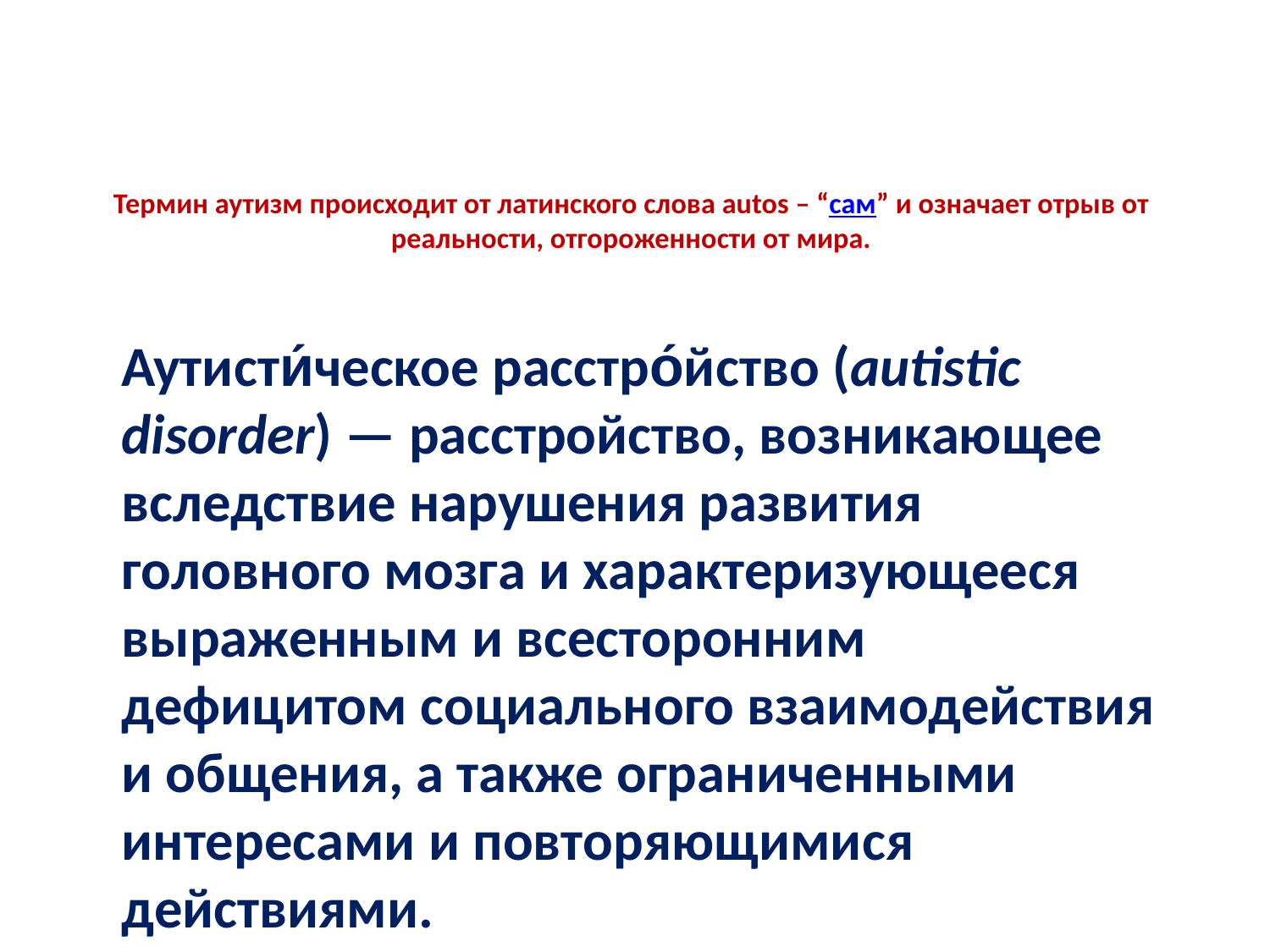

# Термин аутизм происходит от латинского слова autos – “сам” и означает отрыв от реальности, отгороженности от мира.
Аутисти́ческое расстро́йство (autistic disorder) — расстройство, возникающее вследствие нарушения развития головного мозга и характеризующееся выраженным и всесторонним дефицитом социального взаимодействия и общения, а также ограниченными интересами и повторяющимися действиями.